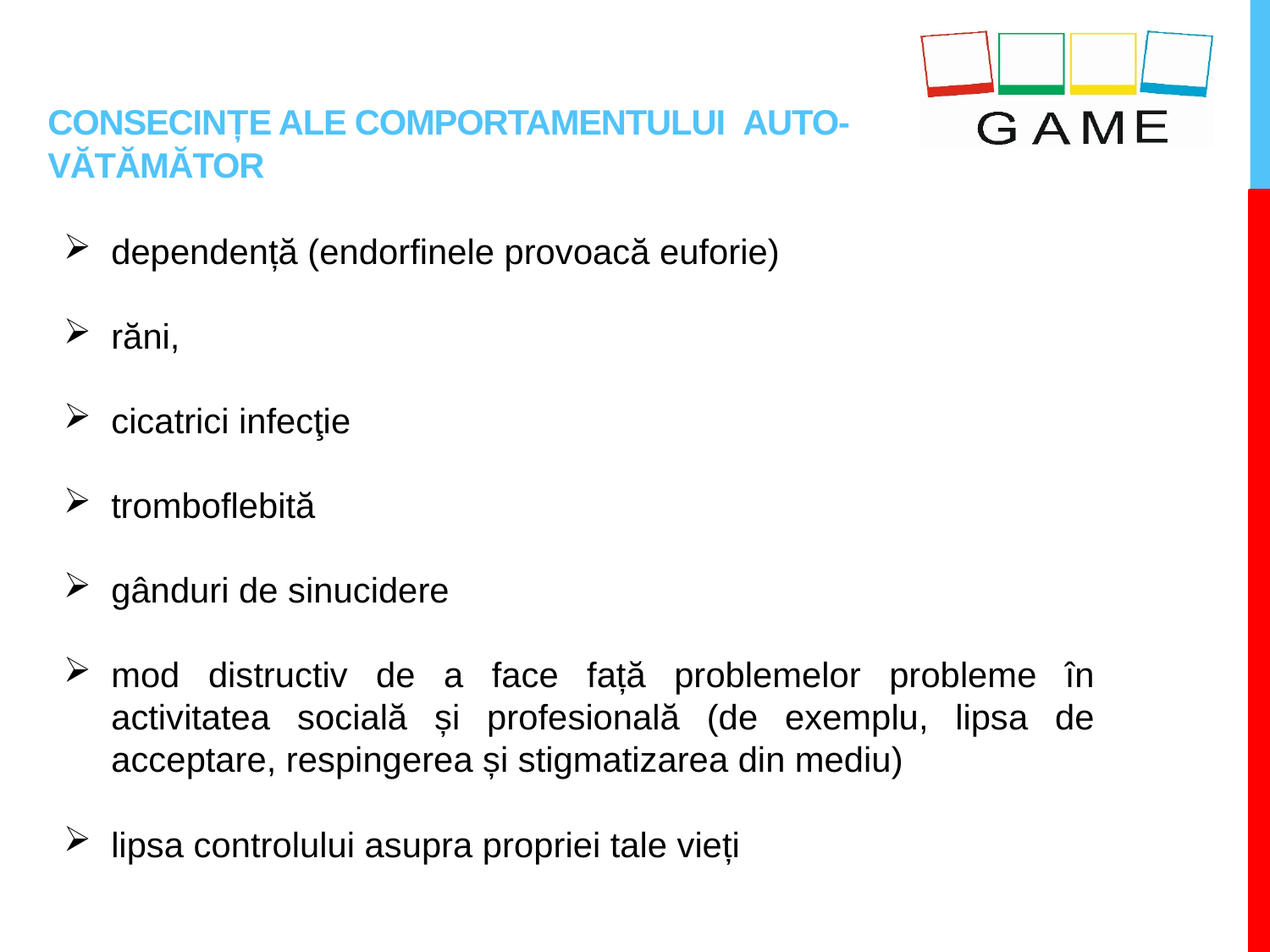

# ConsecinȚe ale comportamentului  AUTO-VĂTĂMĂTOR
dependență (endorfinele provoacă euforie)

răni,

cicatrici infecţie

tromboflebită

gânduri de sinucidere

mod distructiv de a face față problemelor probleme în activitatea socială și profesională (de exemplu, lipsa de acceptare, respingerea și stigmatizarea din mediu)

lipsa controlului asupra propriei tale vieți